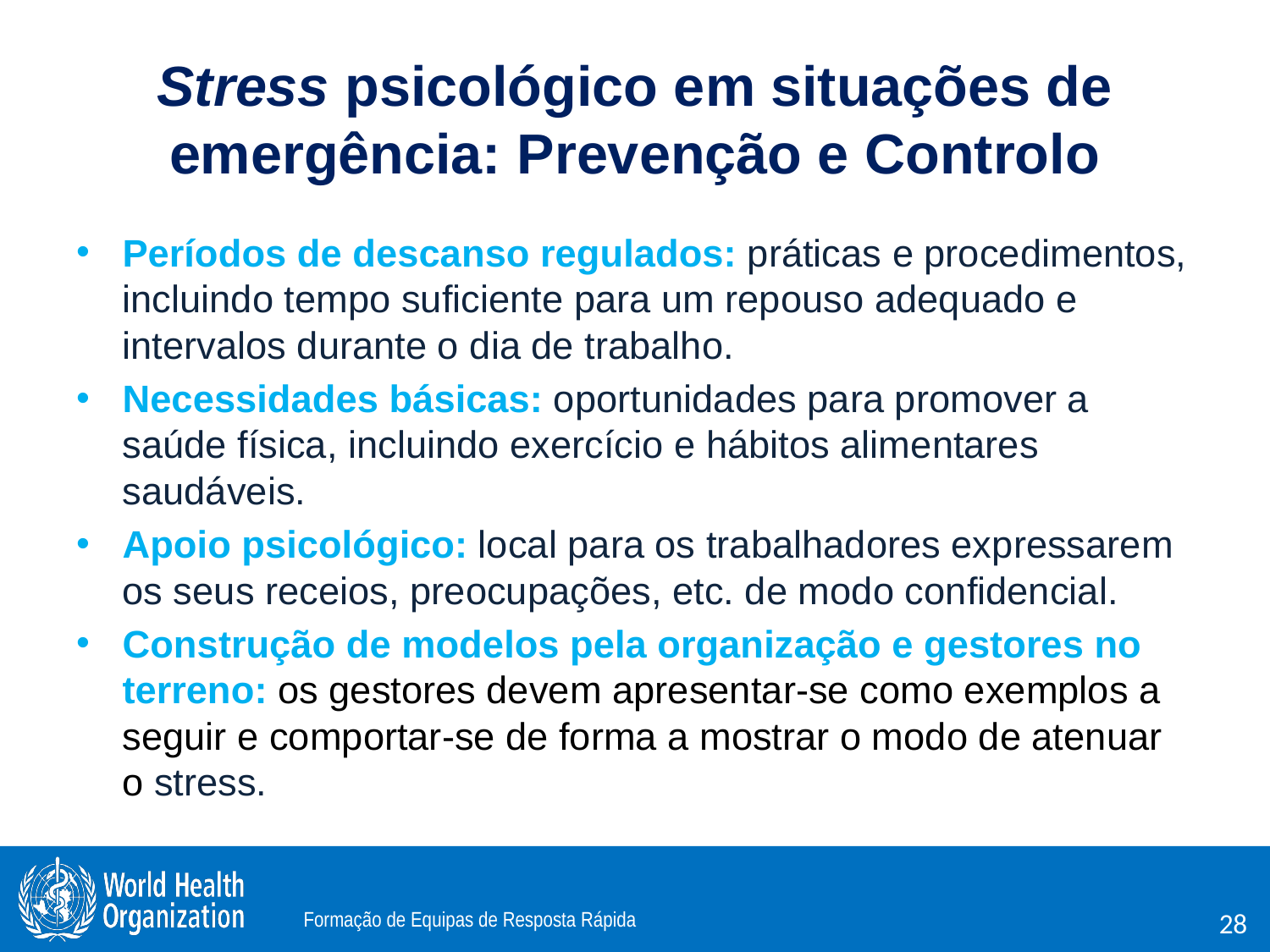

# Stress psicológico em situações de emergência: Prevenção e Controlo
Períodos de descanso regulados: práticas e procedimentos, incluindo tempo suficiente para um repouso adequado e intervalos durante o dia de trabalho.
Necessidades básicas: oportunidades para promover a saúde física, incluindo exercício e hábitos alimentares saudáveis.
Apoio psicológico: local para os trabalhadores expressarem os seus receios, preocupações, etc. de modo confidencial.
Construção de modelos pela organização e gestores no terreno: os gestores devem apresentar-se como exemplos a seguir e comportar-se de forma a mostrar o modo de atenuar o stress.